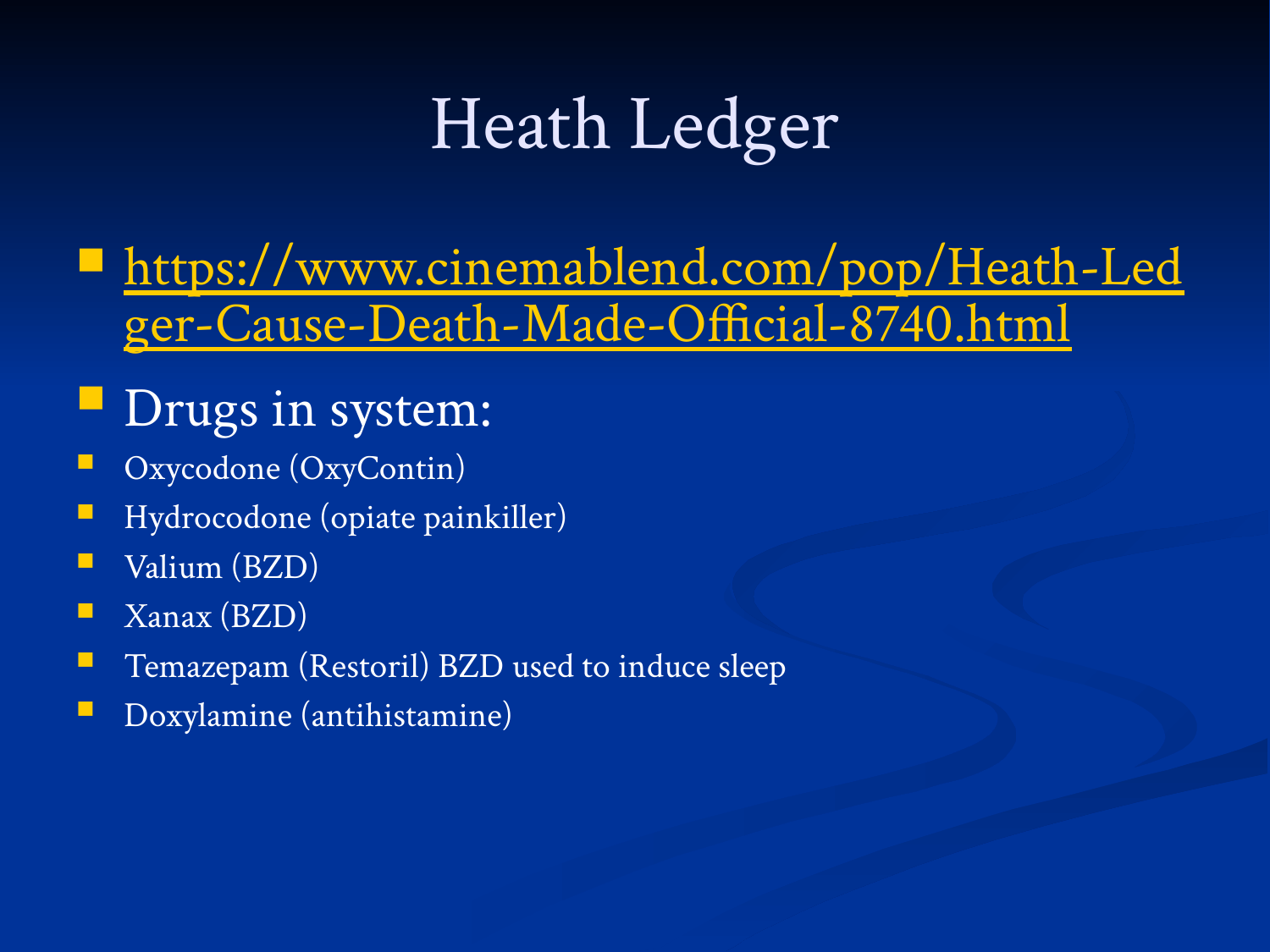

# Heath Ledger
https://www.cinemablend.com/pop/Heath-Ledger-Cause-Death-Made-Official-8740.html
Drugs in system:
Oxycodone (OxyContin)
Hydrocodone (opiate painkiller)
Valium (BZD)
Xanax (BZD)
Temazepam (Restoril) BZD used to induce sleep
Doxylamine (antihistamine)